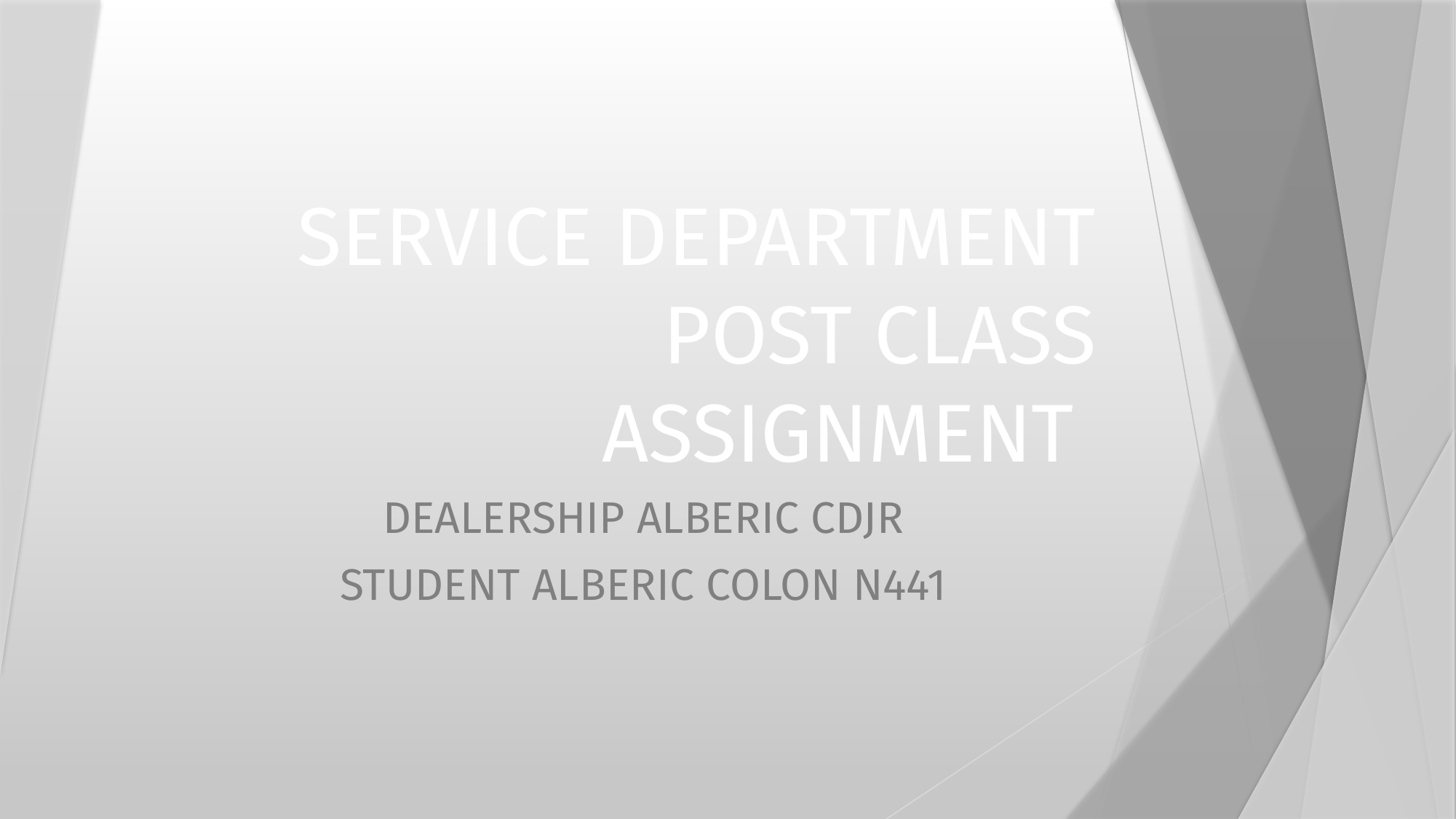

# SERVICE DEPARTMENT POST CLASS ASSIGNMENT
DEALERSHIP ALBERIC CDJR
STUDENT ALBERIC COLON N441